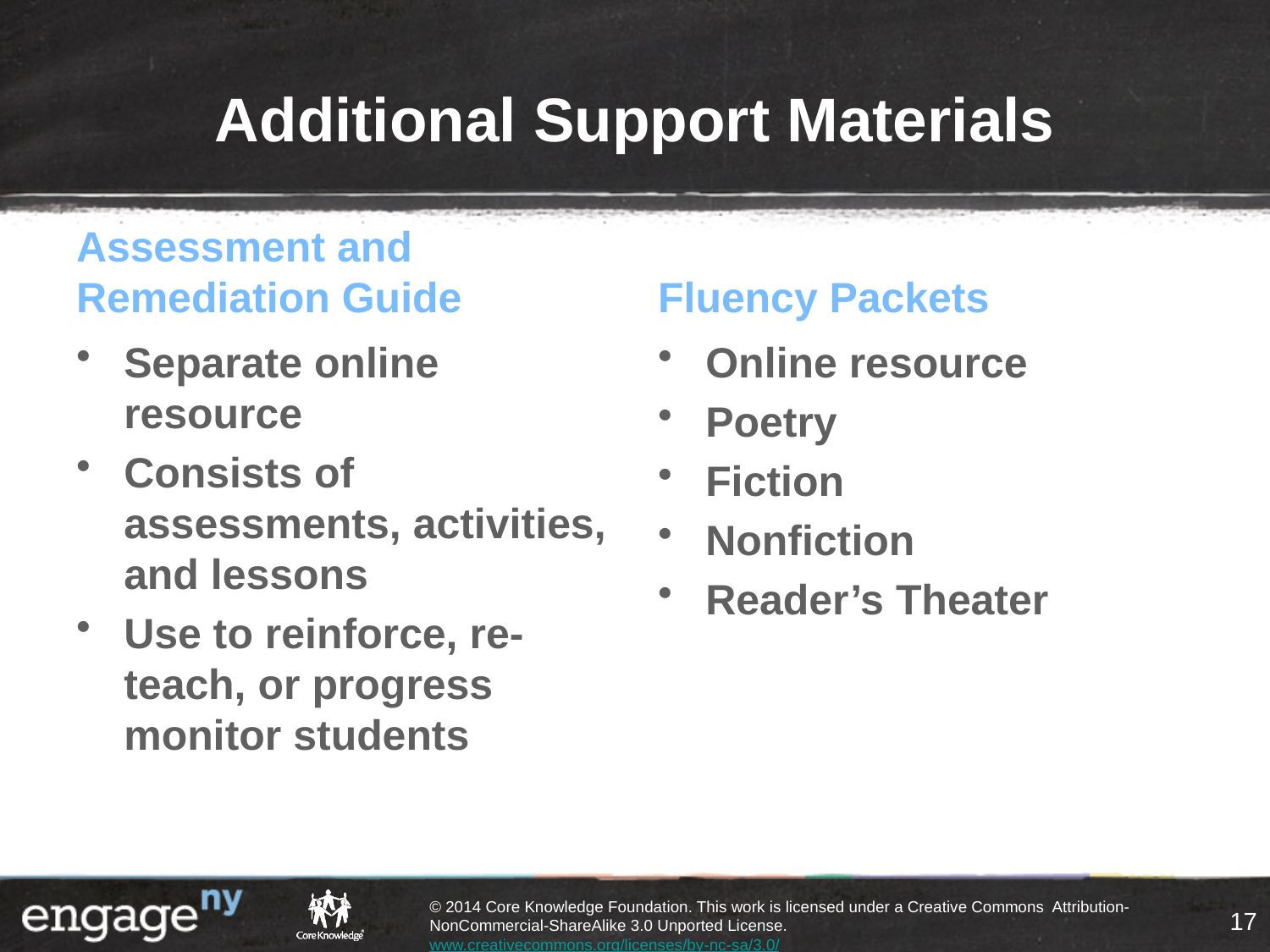

# Additional Support Materials
Assessment and Remediation Guide
Fluency Packets
Separate online resource
Consists of assessments, activities, and lessons
Use to reinforce, re-teach, or progress monitor students

Online resource
Poetry
Fiction
Nonfiction
Reader’s Theater

17